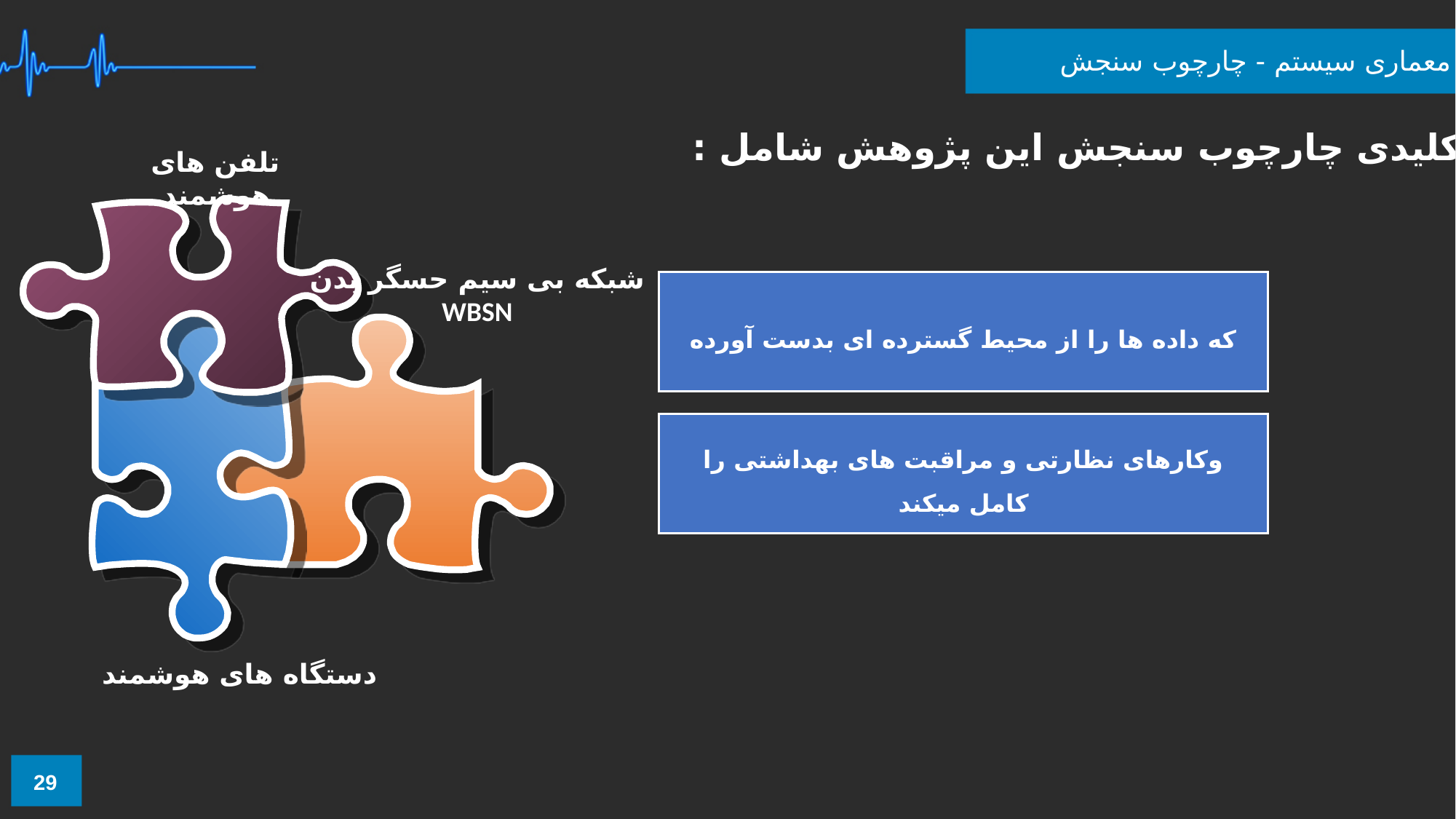

معماری سیستم - چارچوب سنجش
عناصر کلیدی چارچوب سنجش این پژوهش شامل :
تلفن های هوشمند

شبکه بی سیم حسگر بدن
WBSN
دستگاه های هوشمند
که داده ها را از محیط گسترده ای بدست آورده
وکارهای نظارتی و مراقبت های بهداشتی را کامل میکند
29